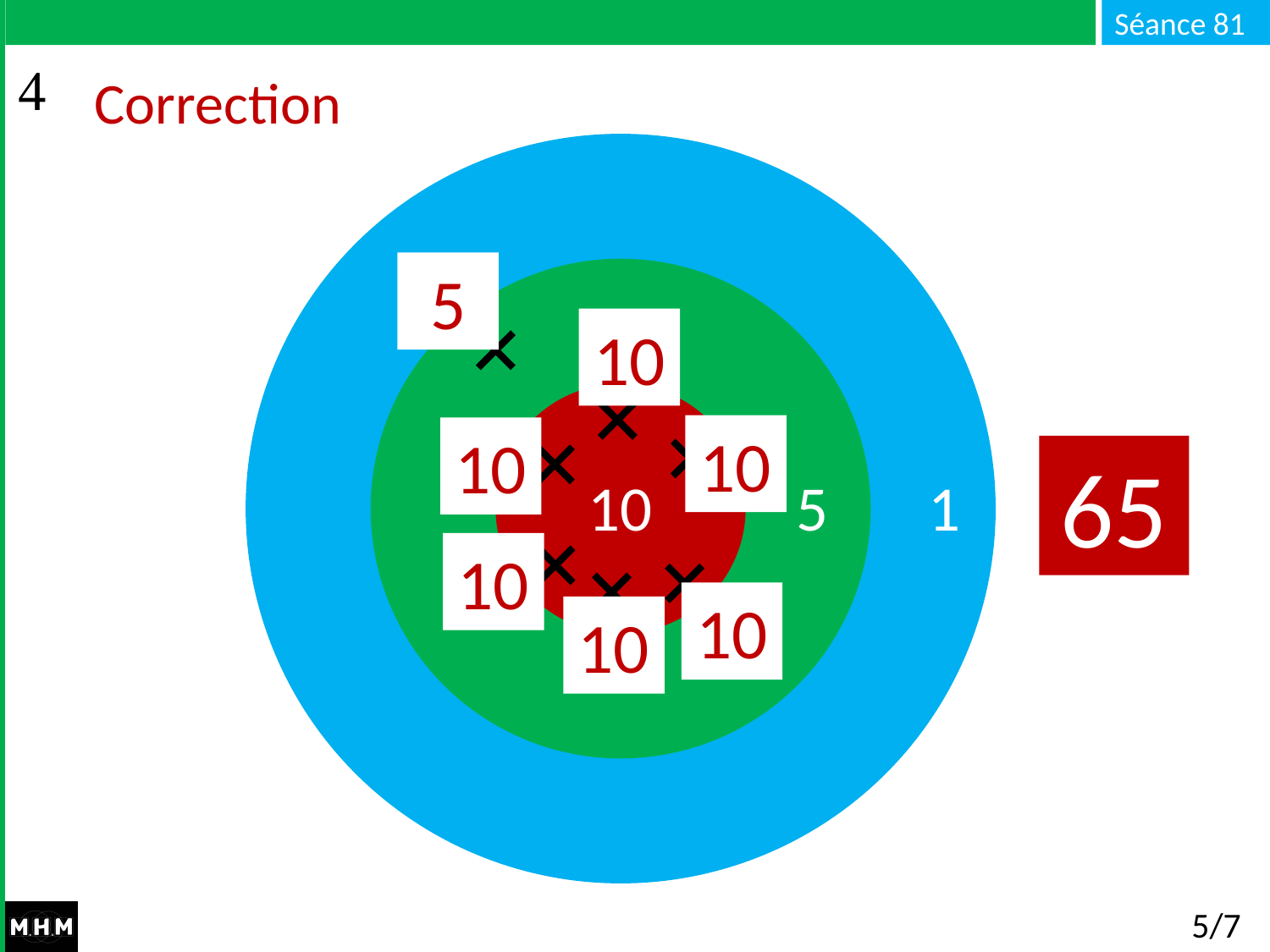

# Correction

5
10

10
10

65
10          5       1

10

10
10
5/7